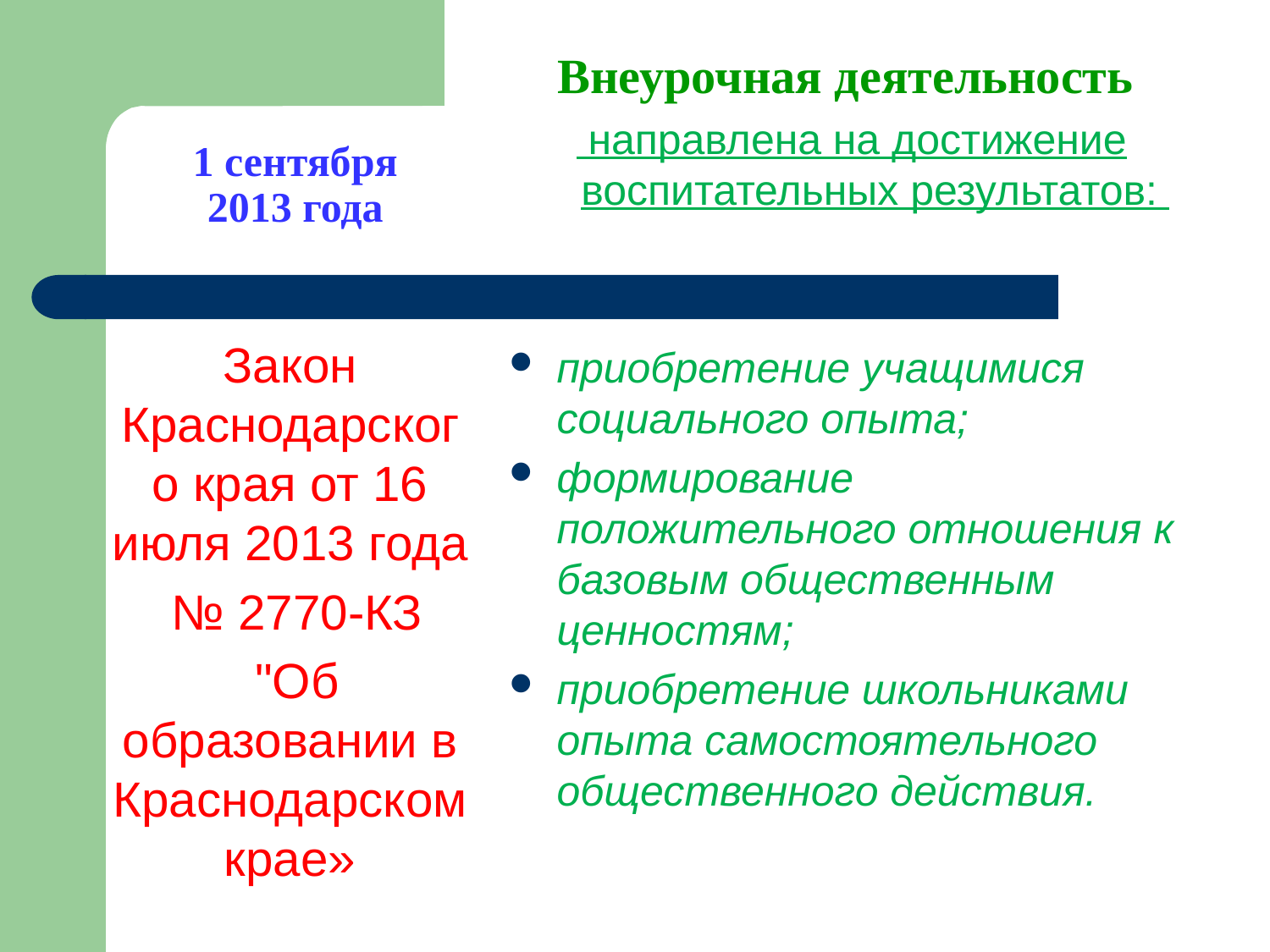

Внеурочная деятельность
 направлена на достижение воспитательных результатов:

приобретение учащимися социального опыта;
формирование положительного отношения к базовым общественным ценностям;
приобретение школьниками опыта самостоятельного общественного действия.

# 1 сентября 2013 года
Закон Краснодарского края от 16 июля 2013 года
 № 2770-КЗ
 "Об образовании в Краснодарском крае»